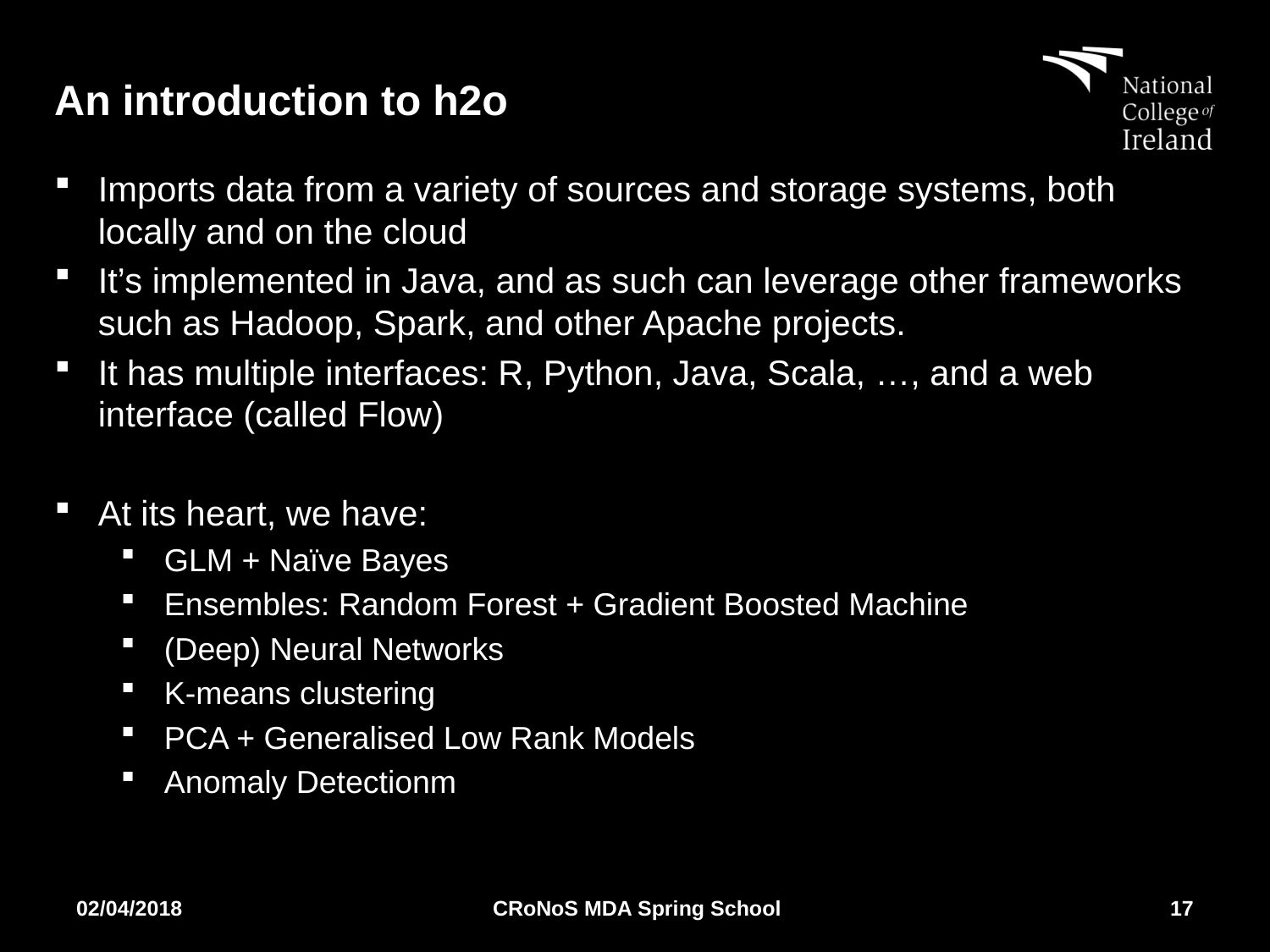

# An introduction to h2o
Imports data from a variety of sources and storage systems, both locally and on the cloud
It’s implemented in Java, and as such can leverage other frameworks such as Hadoop, Spark, and other Apache projects.
It has multiple interfaces: R, Python, Java, Scala, …, and a web interface (called Flow)

At its heart, we have:
GLM + Naïve Bayes
Ensembles: Random Forest + Gradient Boosted Machine
(Deep) Neural Networks
K-means clustering
PCA + Generalised Low Rank Models
Anomaly Detectionm
02/04/2018
CRoNoS MDA Spring School
17